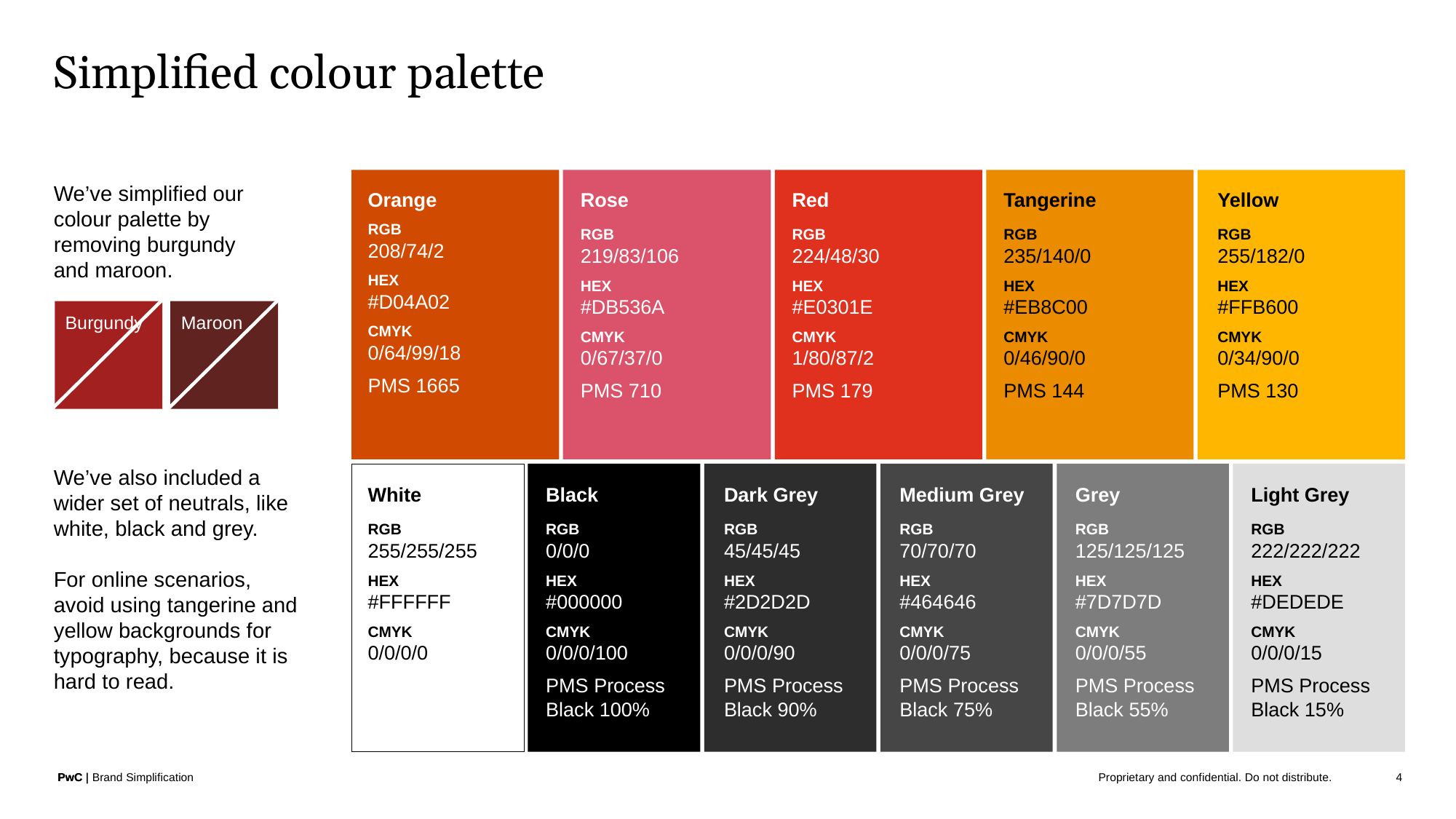

# Simplified colour palette

Orange
RGB
208/74/2
HEX
#D04A02
CMYK
0/64/99/18
PMS 1665

Rose
RGB
219/83/106
HEX
#DB536A
CMYK
0/67/37/0
PMS 710

Red
RGB
224/48/30
HEX
#E0301E
CMYK
1/80/87/2
PMS 179

Tangerine
RGB
235/140/0
HEX
#EB8C00
CMYK
0/46/90/0
PMS 144

Yellow
RGB
255/182/0
HEX
#FFB600
CMYK
0/34/90/0
PMS 130

White
RGB 255/255/255
HEX
#FFFFFF
CMYK
0/0/0/0

Black
RGB
0/0/0
HEX
#000000
CMYK
0/0/0/100
PMS Process Black 100%

Dark Grey
RGB
45/45/45
HEX
#2D2D2D
CMYK
0/0/0/90
PMS Process Black 90%

Medium Grey
RGB
70/70/70
HEX
#464646
CMYK
0/0/0/75
PMS Process Black 75%

Grey
RGB 125/125/125
HEX
#7D7D7D
CMYK
0/0/0/55
PMS Process Black 55%
Light Grey
RGB 222/222/222
HEX
#DEDEDE
CMYK
0/0/0/15
PMS Process Black 15%
We’ve simplified our colour palette by removing burgundy and maroon.

Burgundy
Maroon

We’ve also included a wider set of neutrals, like white, black and grey.

For online scenarios,
avoid using tangerine and yellow backgrounds for typography, because it is hard to read.
Brand Simplification
4